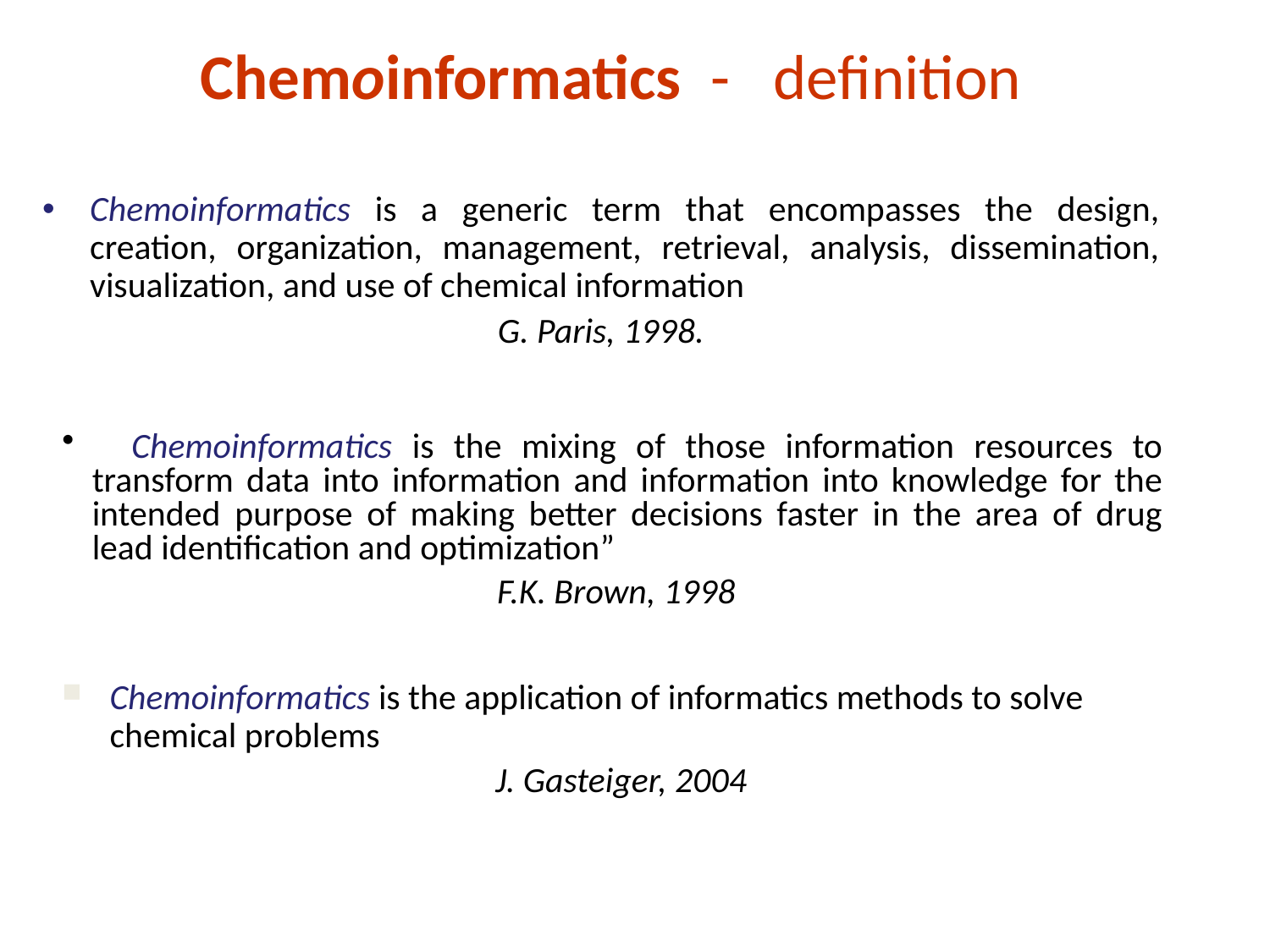

# Chemoinformatics  -   definition
Chemoinformatics is a generic term that encompasses the design, creation, organization, management, retrieval, analysis, dissemination, visualization, and use of chemical information
G. Paris, 1998.
  Chemoinformatics is the mixing of those information resources to transform data into information and information into knowledge for the intended purpose of making better decisions faster in the area of drug lead identification and optimization”
 F.K. Brown, 1998

Chemoinformatics is the application of informatics methods to solve chemical problems
J. Gasteiger, 2004